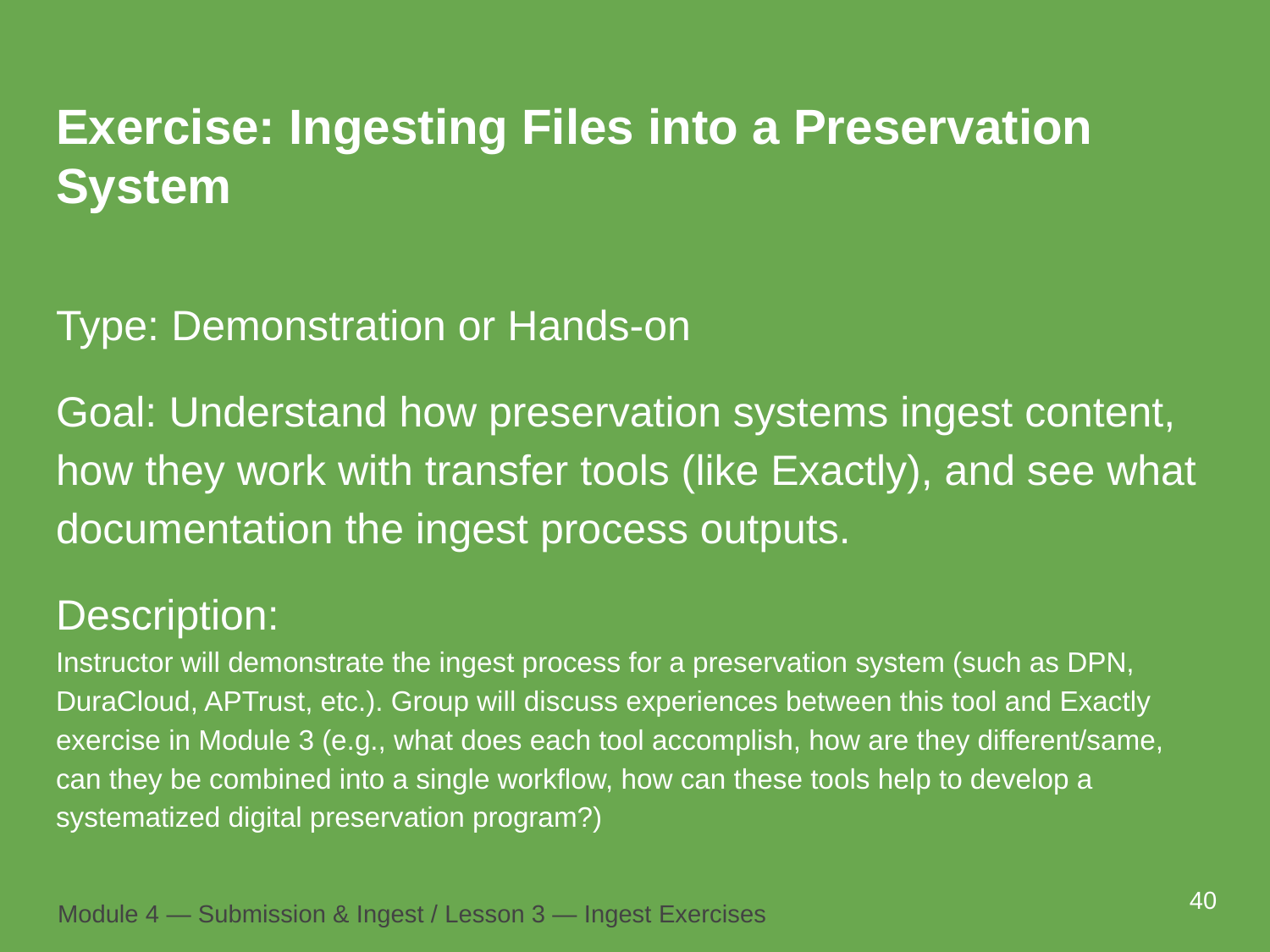

# Exercise: Ingesting Files into a Preservation System
Type: Demonstration or Hands-on
Goal: Understand how preservation systems ingest content, how they work with transfer tools (like Exactly), and see what documentation the ingest process outputs.
Description:
Instructor will demonstrate the ingest process for a preservation system (such as DPN, DuraCloud, APTrust, etc.). Group will discuss experiences between this tool and Exactly exercise in Module 3 (e.g., what does each tool accomplish, how are they different/same, can they be combined into a single workflow, how can these tools help to develop a systematized digital preservation program?)
40
Module 4 — Submission & Ingest / Lesson 3 — Ingest Exercises